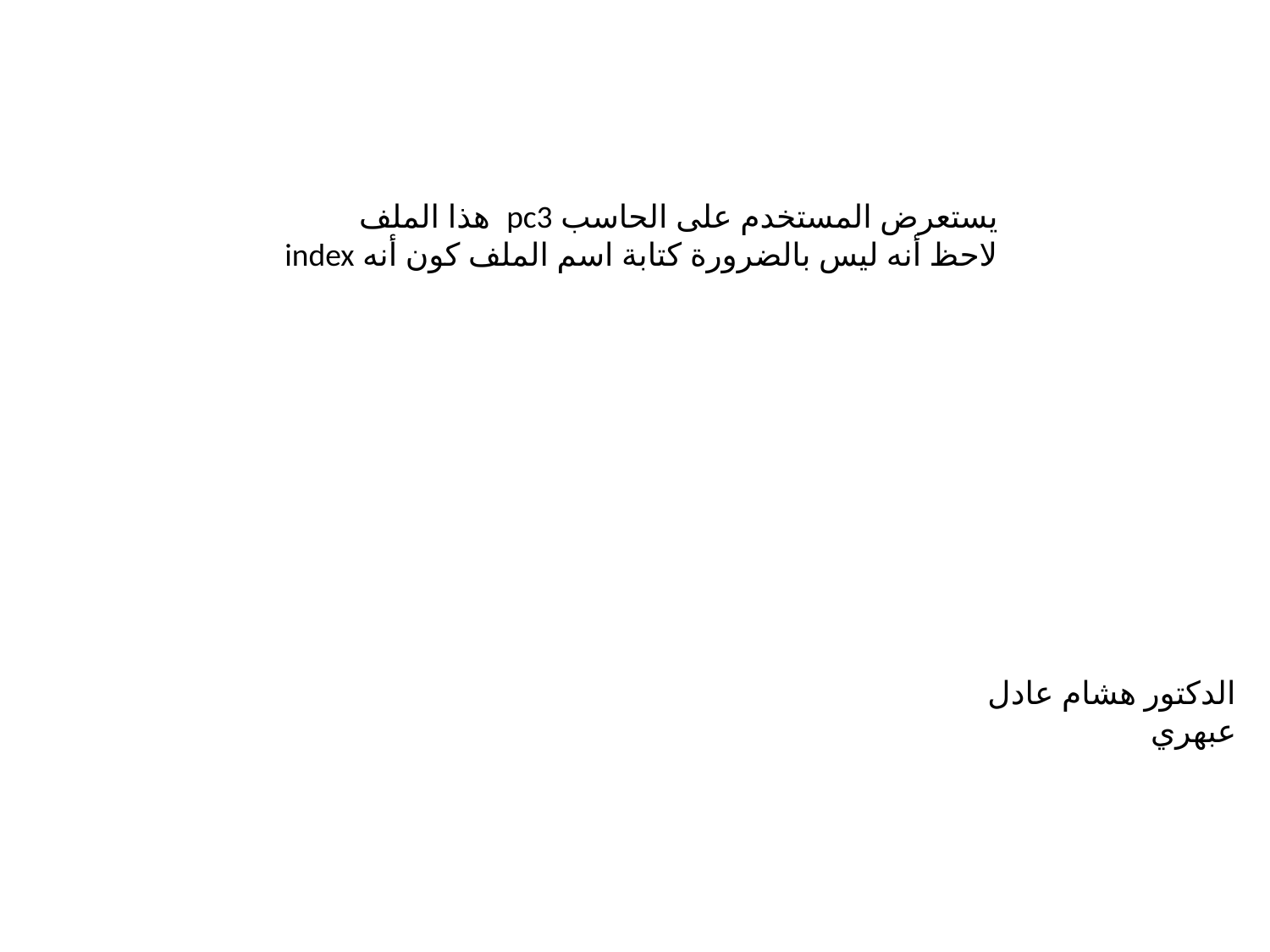

يستعرض المستخدم على الحاسب pc3  هذا الملف
لاحظ أنه ليس بالضرورة كتابة اسم الملف كون أنه index
الدكتور هشام عادل عبهري